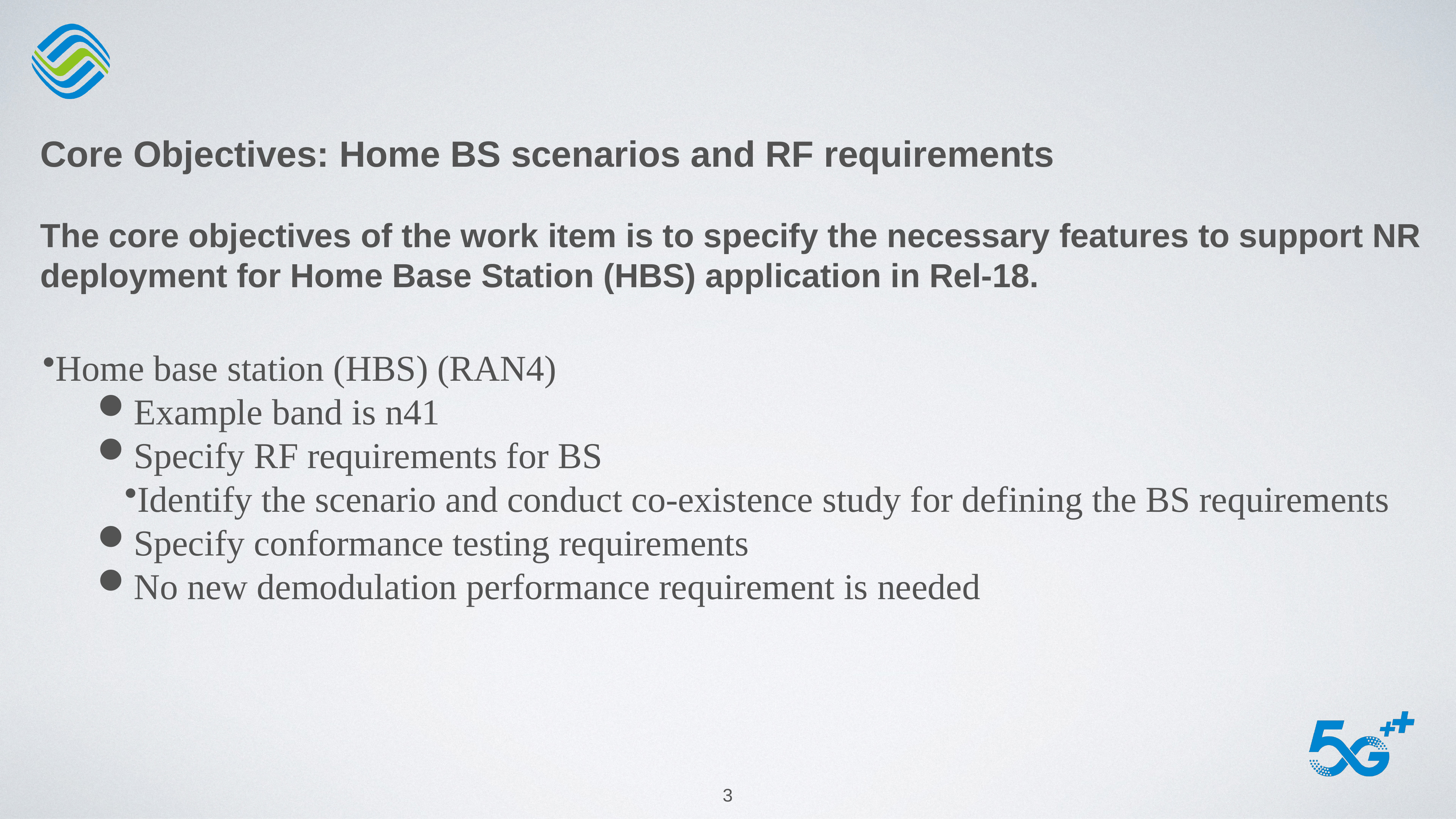

Core Objectives: Home BS scenarios and RF requirements

The core objectives of the work item is to specify the necessary features to support NR deployment for Home Base Station (HBS) application in Rel-18.

Home base station (HBS) (RAN4)
Example band is n41
Specify RF requirements for BS
Identify the scenario and conduct co-existence study for defining the BS requirements
Specify conformance testing requirements
No new demodulation performance requirement is needed
3